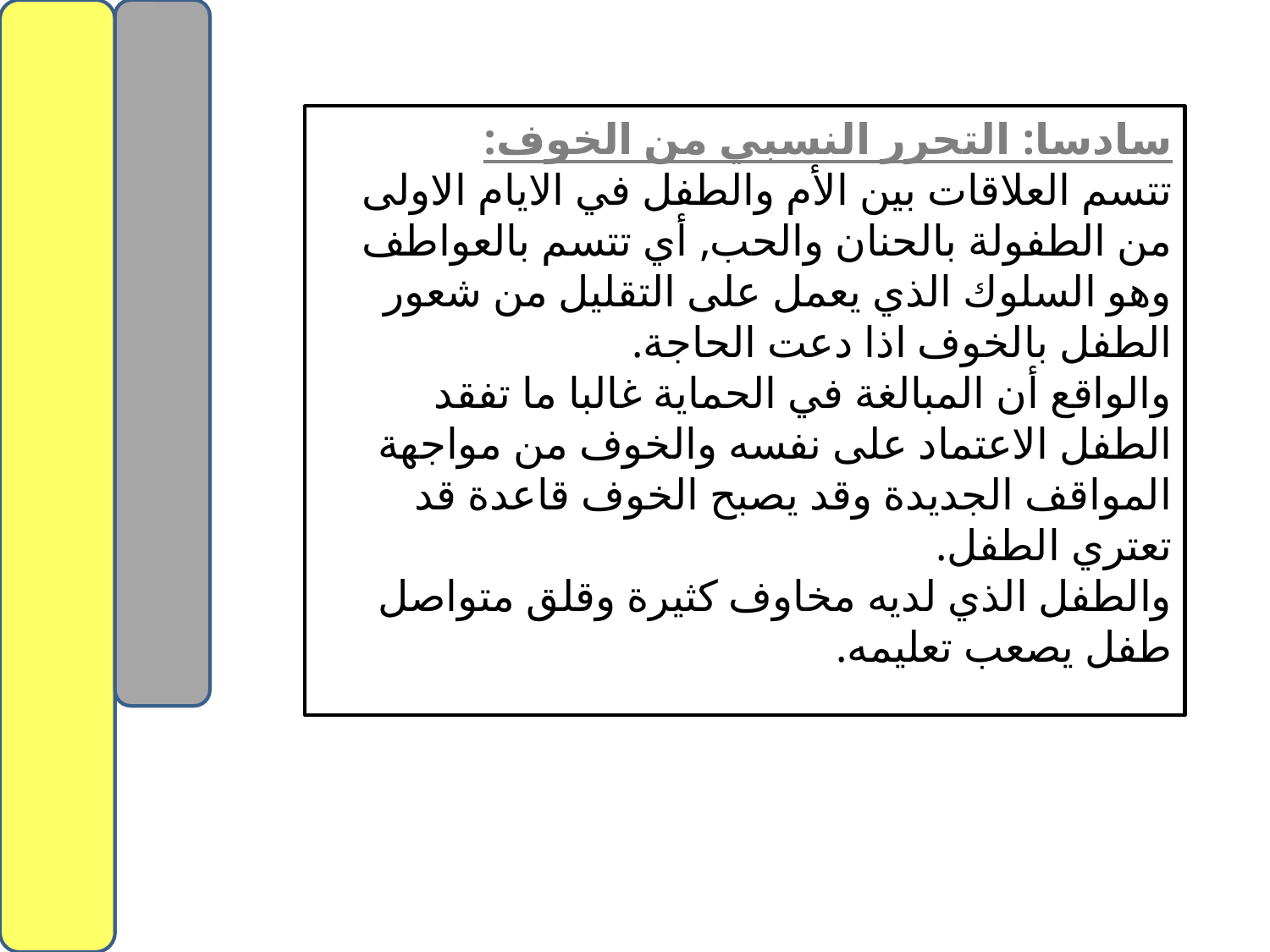

سادسا: التحرر النسبي من الخوف:
تتسم العلاقات بين الأم والطفل في الايام الاولى من الطفولة بالحنان والحب, أي تتسم بالعواطف وهو السلوك الذي يعمل على التقليل من شعور الطفل بالخوف اذا دعت الحاجة.
والواقع أن المبالغة في الحماية غالبا ما تفقد الطفل الاعتماد على نفسه والخوف من مواجهة المواقف الجديدة وقد يصبح الخوف قاعدة قد تعتري الطفل.
والطفل الذي لديه مخاوف كثيرة وقلق متواصل طفل يصعب تعليمه.